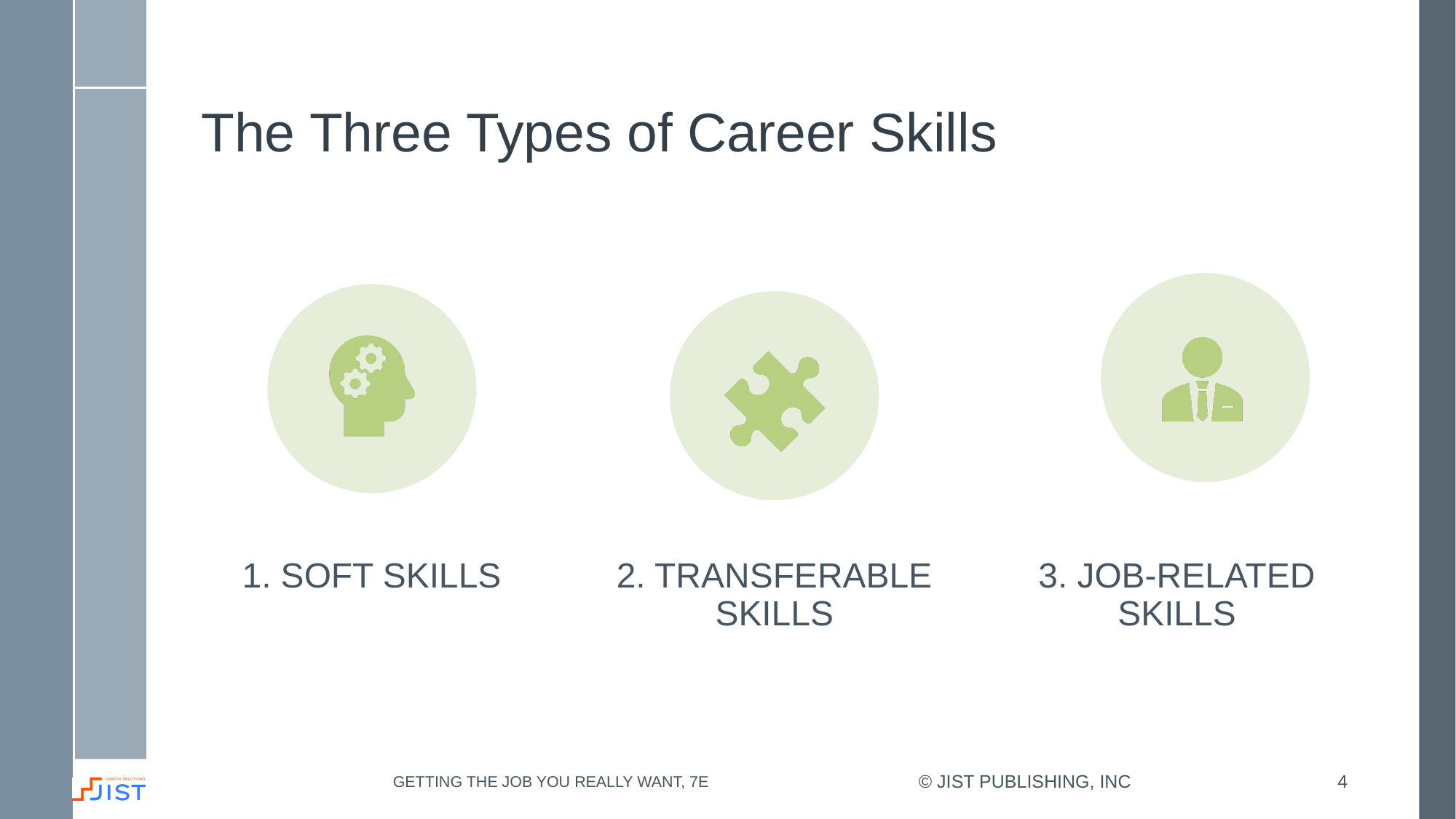

# The Three Types of Career Skills
1. Soft Skills
2. transferable Skills
3. Job-related Skills
Getting the job you really want, 7e
© JIST Publishing, Inc
4